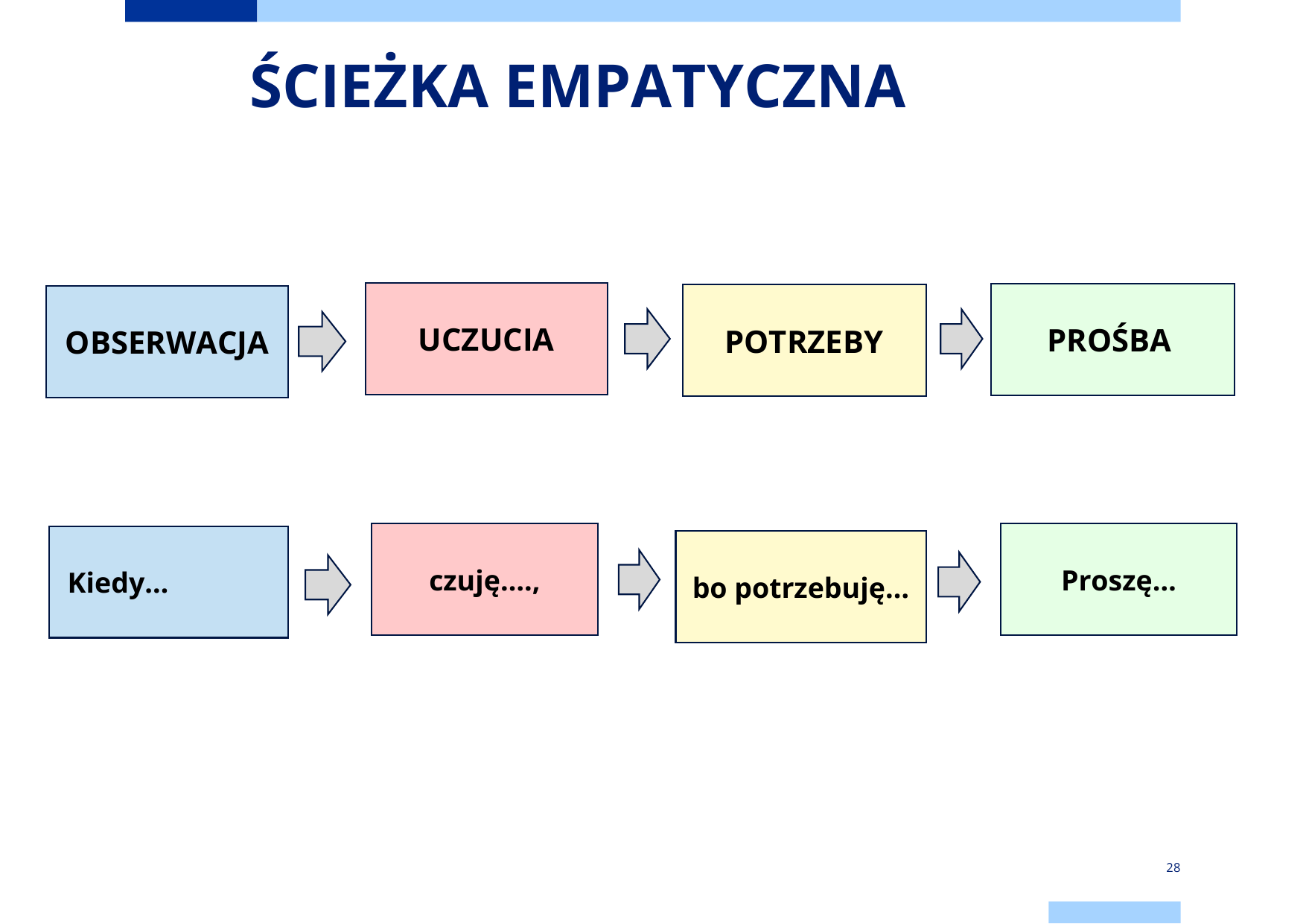

# ŚCIEŻKA EMPATYCZNA
|  |  |
| --- | --- |
|  |  |
|  |  |
|  |  |
|  |  |
UCZUCIA
PROŚBA
POTRZEBY
OBSERWACJA

czuję….,
Proszę…
 Kiedy…
bo potrzebuję…

28